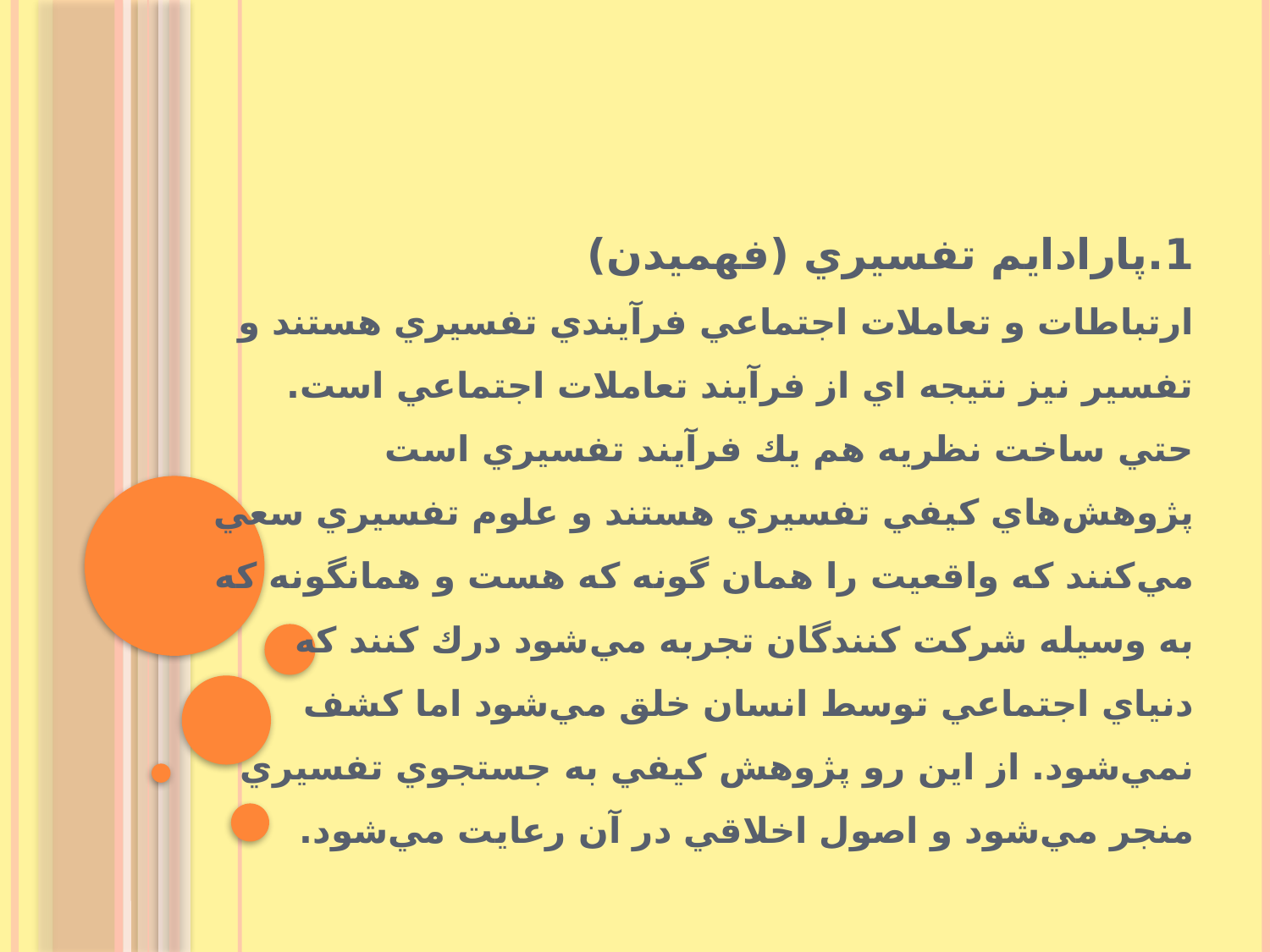

# 1.پارادايم تفسيري (فهميدن) ارتباطات و تعاملات اجتماعي فرآيندي تفسيري هستند و تفسير نيز نتيجه اي از فرآيند تعاملات اجتماعي است. حتي ساخت نظريه هم يك فرآيند تفسيري است پژوهش‌هاي كيفي تفسيري هستند و علوم تفسيري سعي مي‌كنند كه واقعيت را همان گونه كه هست و همانگونه كه به وسيله شركت كنندگان تجربه مي‌شود درك كنند كه دنياي اجتماعي توسط انسان خلق مي‌شود اما كشف نمي‌شود. از اين رو پژوهش كيفي به جستجوي تفسيري منجر مي‌شود و اصول اخلاقي در آن رعايت مي‌شود.